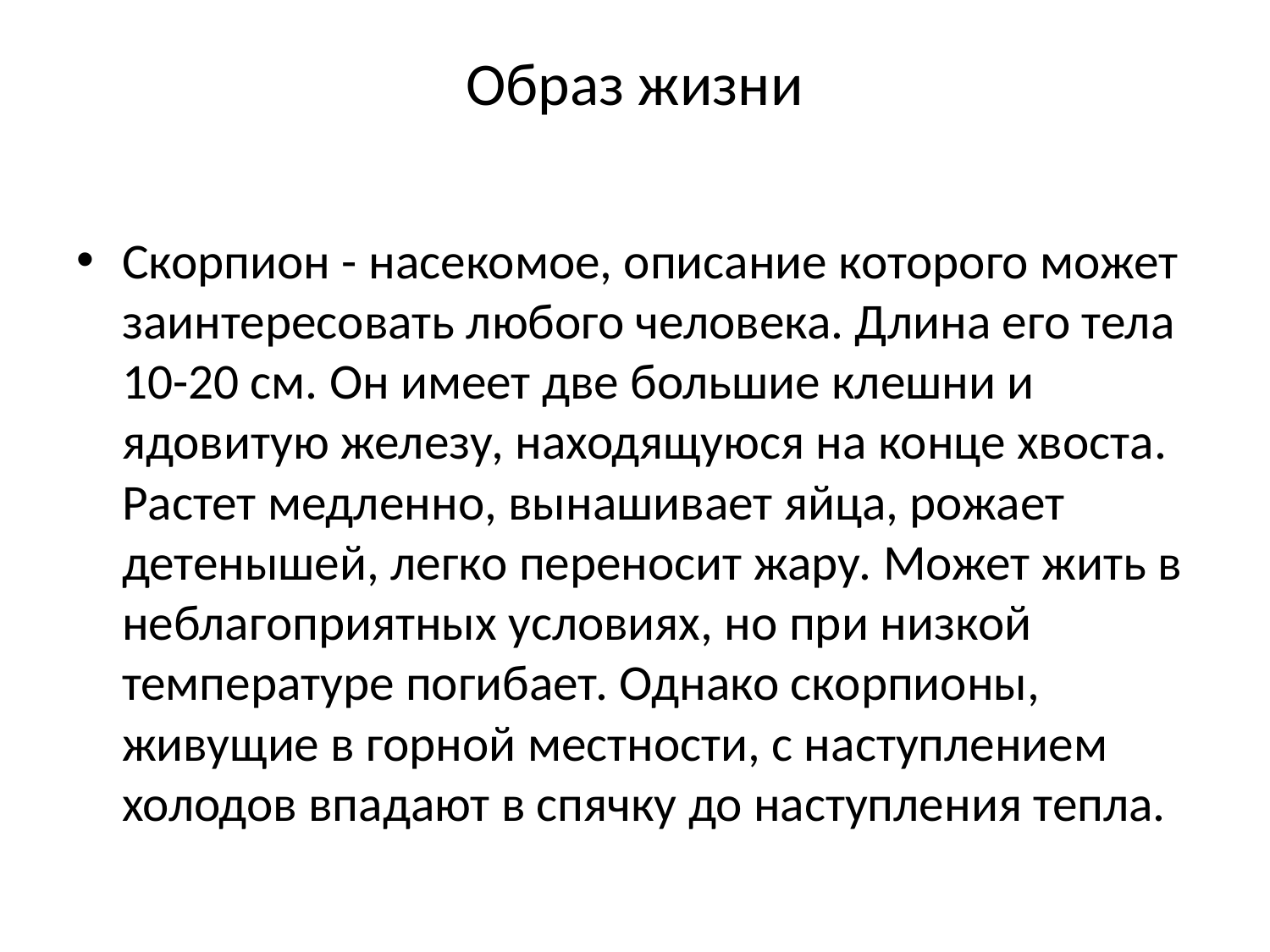

# Образ жизни
Скорпион - насекомое, описание которого может заинтересовать любого человека. Длина его тела 10-20 см. Он имеет две большие клешни и ядовитую железу, находящуюся на конце хвоста. Растет медленно, вынашивает яйца, рожает детенышей, легко переносит жару. Может жить в неблагоприятных условиях, но при низкой температуре погибает. Однако скорпионы, живущие в горной местности, с наступлением холодов впадают в спячку до наступления тепла.